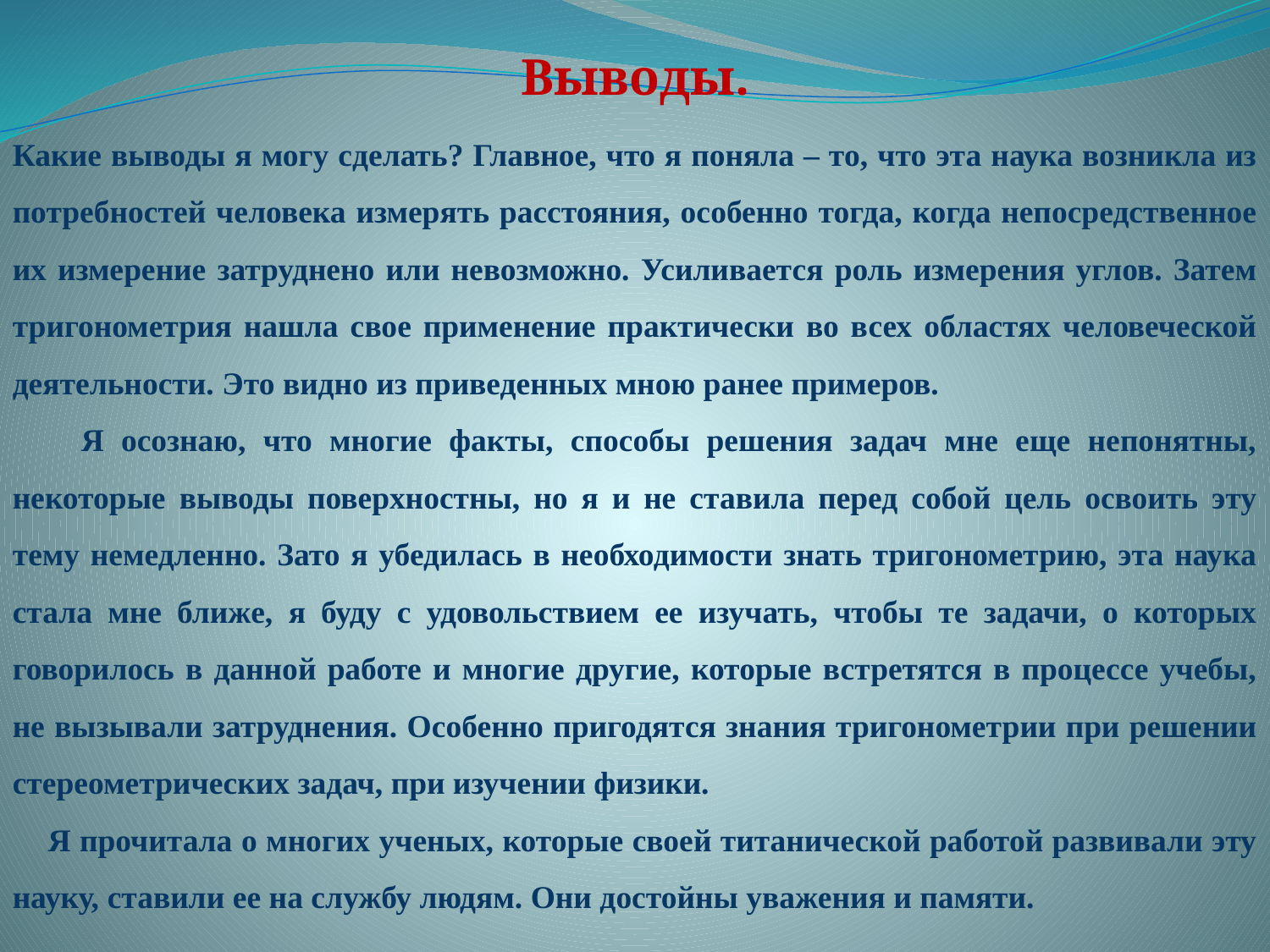

Выводы.
Какие выводы я могу сделать? Главное, что я поняла – то, что эта наука возникла из потребностей человека измерять расстояния, особенно тогда, когда непосредственное их измерение затруднено или невозможно. Усиливается роль измерения углов. Затем тригонометрия нашла свое применение практически во всех областях человеческой деятельности. Это видно из приведенных мною ранее примеров.
    Я осознаю, что многие факты, способы решения задач мне еще непонятны, некоторые выводы поверхностны, но я и не ставила перед собой цель освоить эту тему немедленно. Зато я убедилась в необходимости знать тригонометрию, эта наука стала мне ближе, я буду с удовольствием ее изучать, чтобы те задачи, о которых говорилось в данной работе и многие другие, которые встретятся в процессе учебы, не вызывали затруднения. Особенно пригодятся знания тригонометрии при решении стереометрических задач, при изучении физики.
    Я прочитала о многих ученых, которые своей титанической работой развивали эту науку, ставили ее на службу людям. Они достойны уважения и памяти.